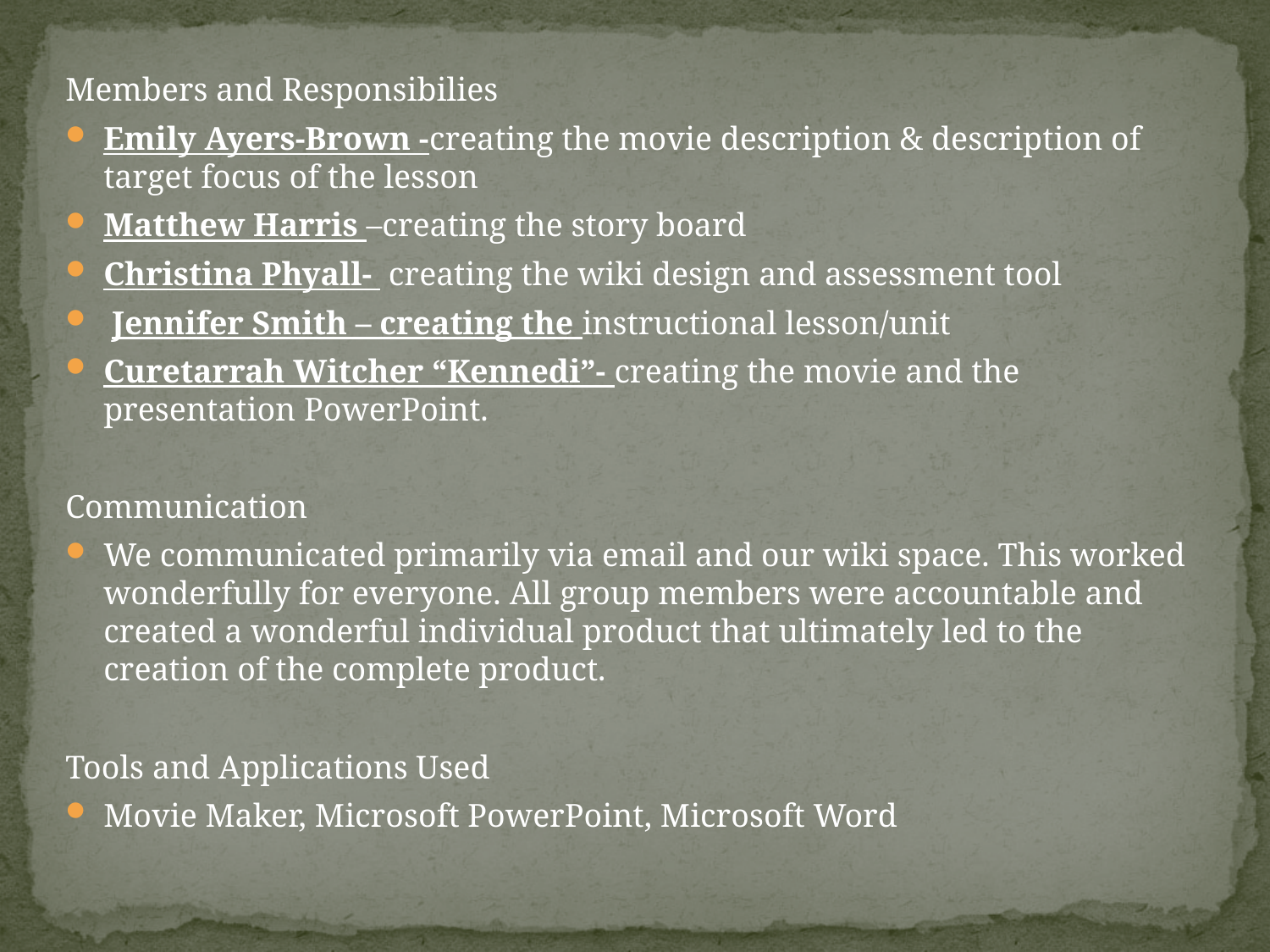

Members and Responsibilies
Emily Ayers-Brown -creating the movie description & description of target focus of the lesson
Matthew Harris –creating the story board
Christina Phyall-  creating the wiki design and assessment tool
 Jennifer Smith – creating the instructional lesson/unit
Curetarrah Witcher “Kennedi”- creating the movie and the presentation PowerPoint.

Communication
We communicated primarily via email and our wiki space. This worked wonderfully for everyone. All group members were accountable and created a wonderful individual product that ultimately led to the creation of the complete product.

Tools and Applications Used
Movie Maker, Microsoft PowerPoint, Microsoft Word